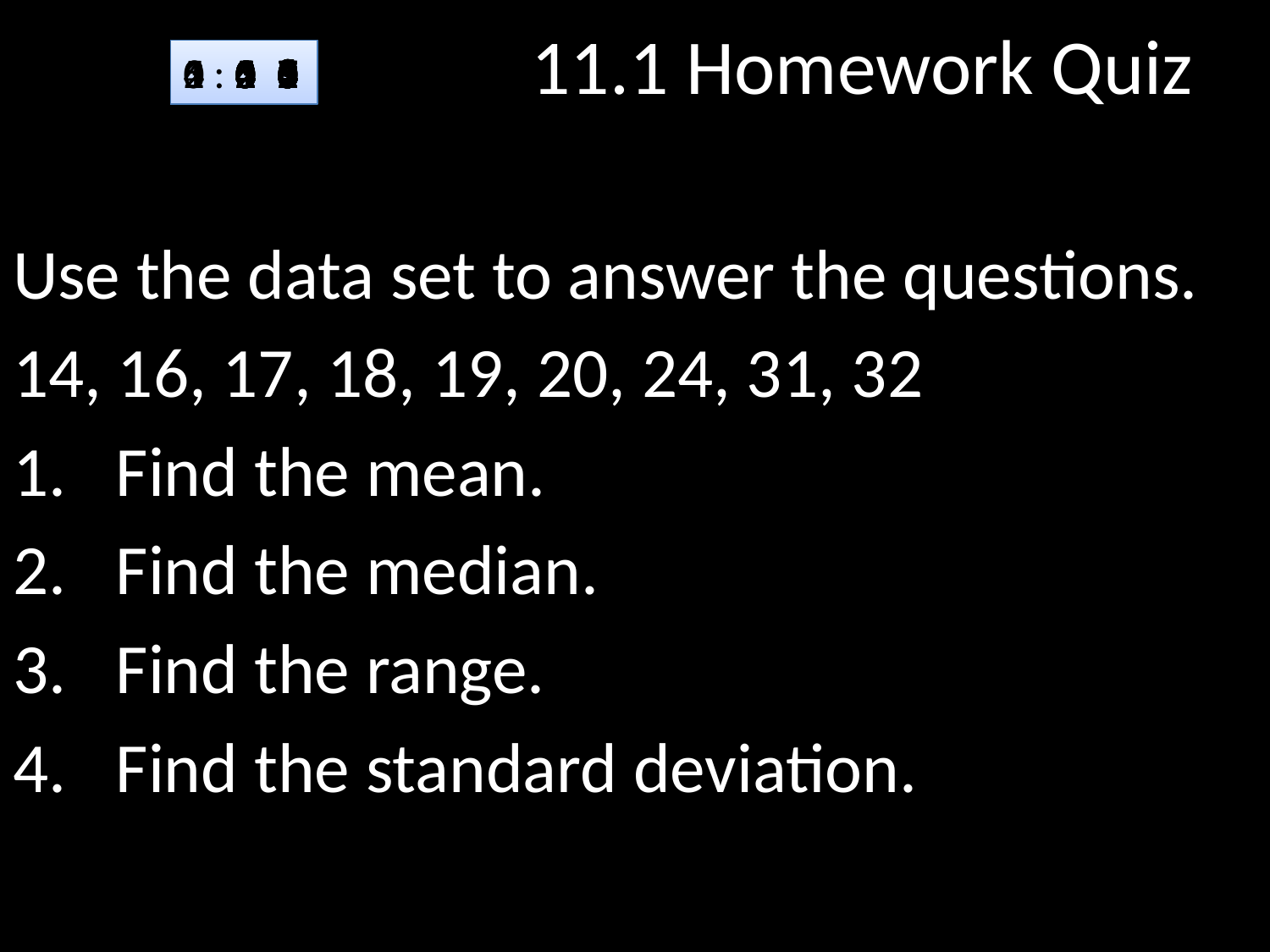

# 11.1 Homework Quiz

4
5
3
2
1
0
:
1
2
3
4
5
0
1
2
3
4
5
0
1
2
3
4
5
0
1
2
3
4
5
0
1
2
3
4
5
0
1
2
3
4
5
6
7
8
0
9
1
2
3
4
5
6
7
8
0
9
1
2
3
4
5
6
7
8
0
9
1
2
3
4
5
6
7
8
0
9
1
2
3
4
5
6
7
8
0
9
Use the data set to answer the questions.
14, 16, 17, 18, 19, 20, 24, 31, 32
Find the mean.
Find the median.
Find the range.
Find the standard deviation.